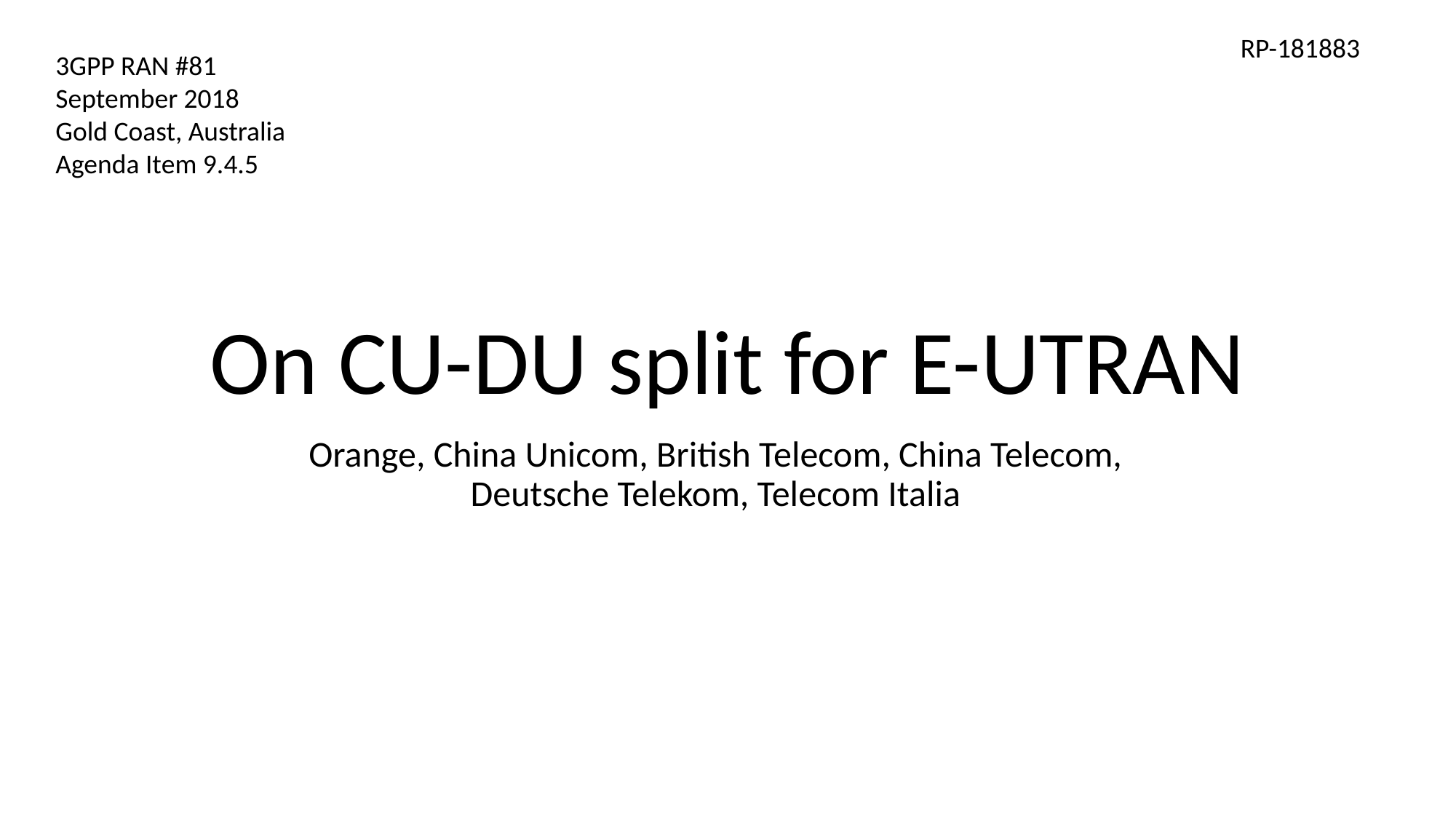

RP-181883
3GPP RAN #81
September 2018
Gold Coast, Australia
Agenda Item 9.4.5
# On CU-DU split for E-UTRAN
Orange, China Unicom, British Telecom, China Telecom, Deutsche Telekom, Telecom Italia